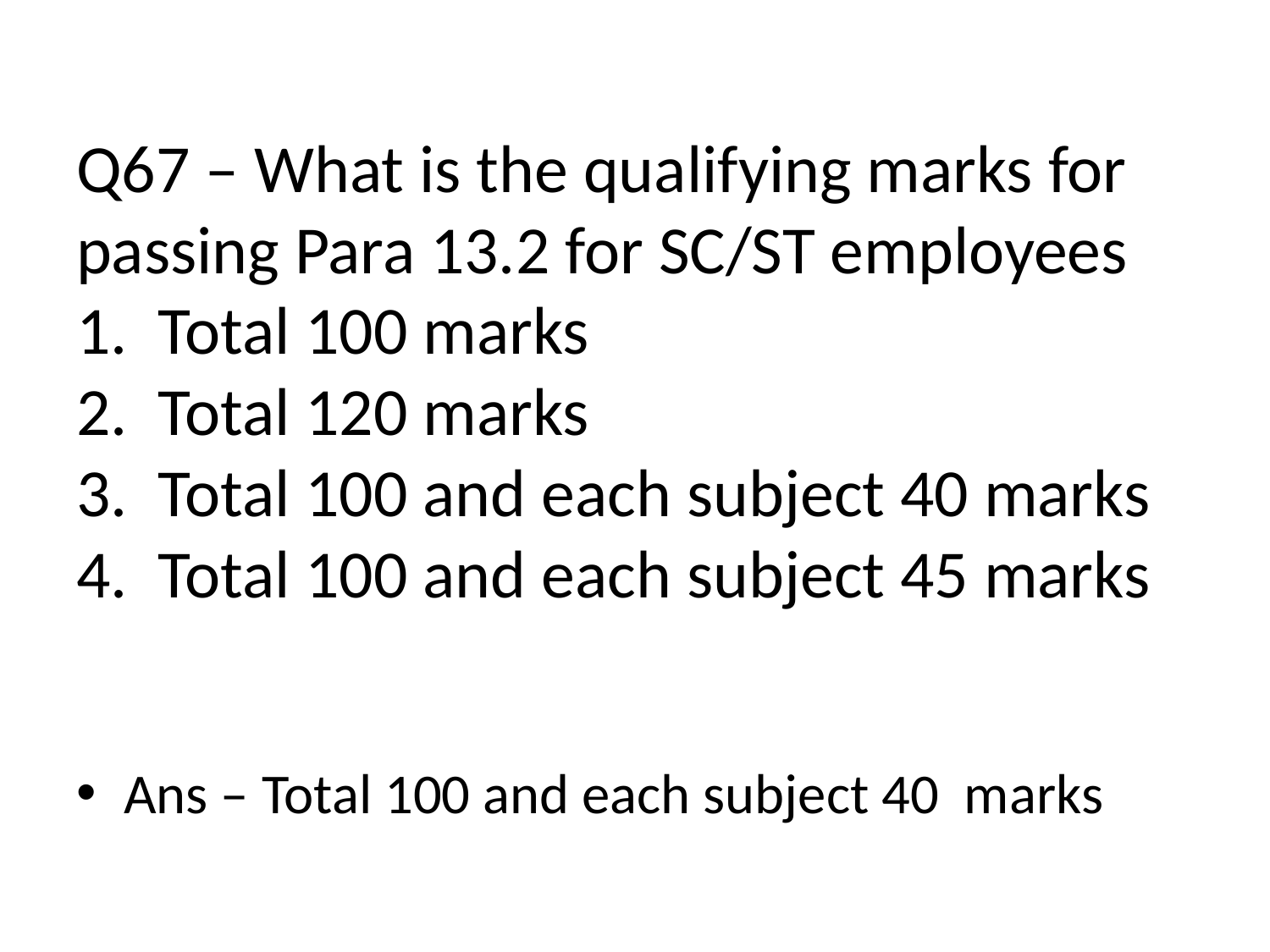

# Q67 – What is the qualifying marks for passing Para 13.2 for SC/ST employees 1.  Total 100 marks 2.  Total 120 marks 3.  Total 100 and each subject 40 marks 4.  Total 100 and each subject 45 marks
Ans – Total 100 and each subject 40  marks